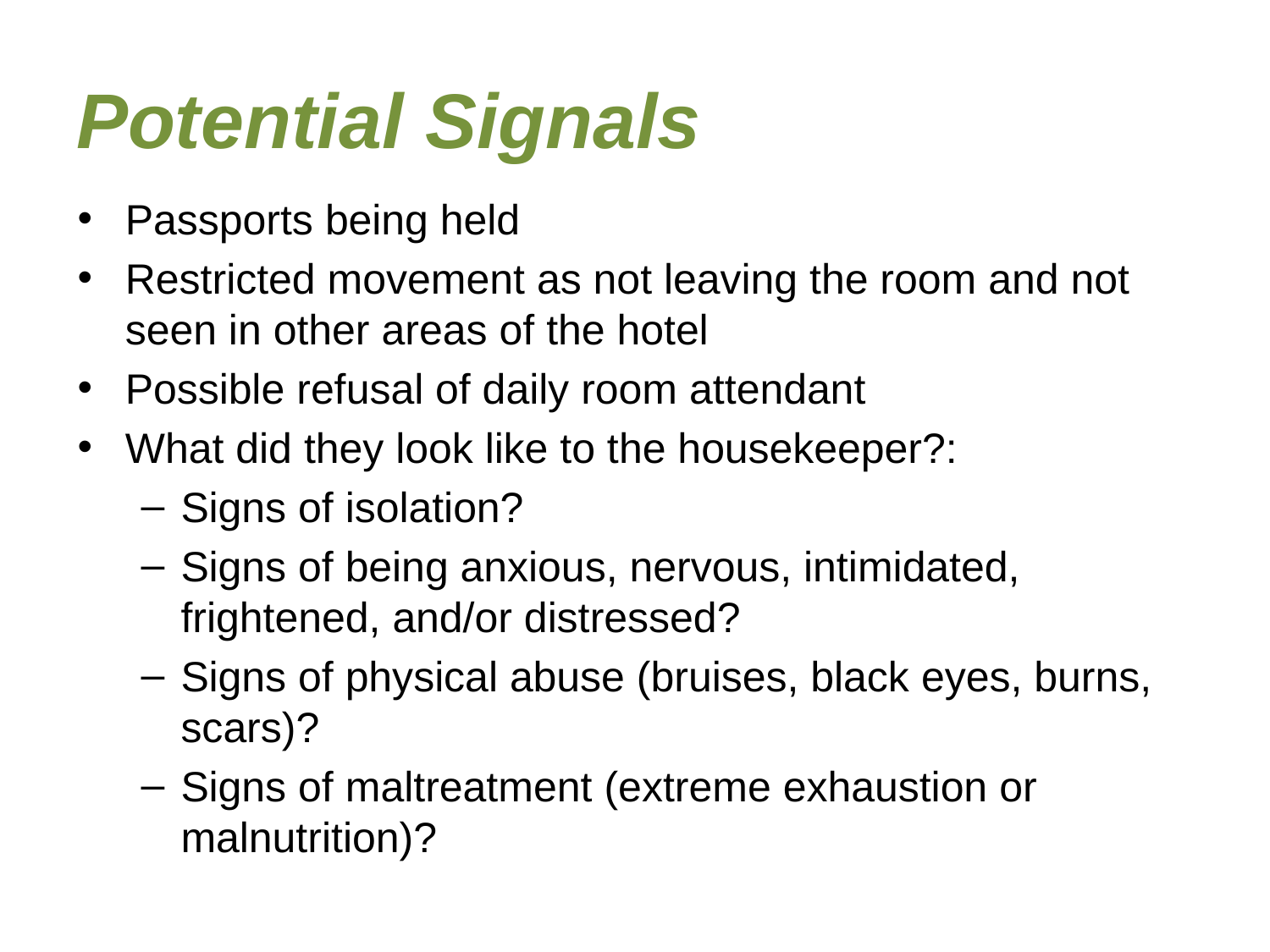

# Potential Signals
Passports being held
Restricted movement as not leaving the room and not seen in other areas of the hotel
Possible refusal of daily room attendant
What did they look like to the housekeeper?:
Signs of isolation?
Signs of being anxious, nervous, intimidated, frightened, and/or distressed?
Signs of physical abuse (bruises, black eyes, burns, scars)?
Signs of maltreatment (extreme exhaustion or malnutrition)?